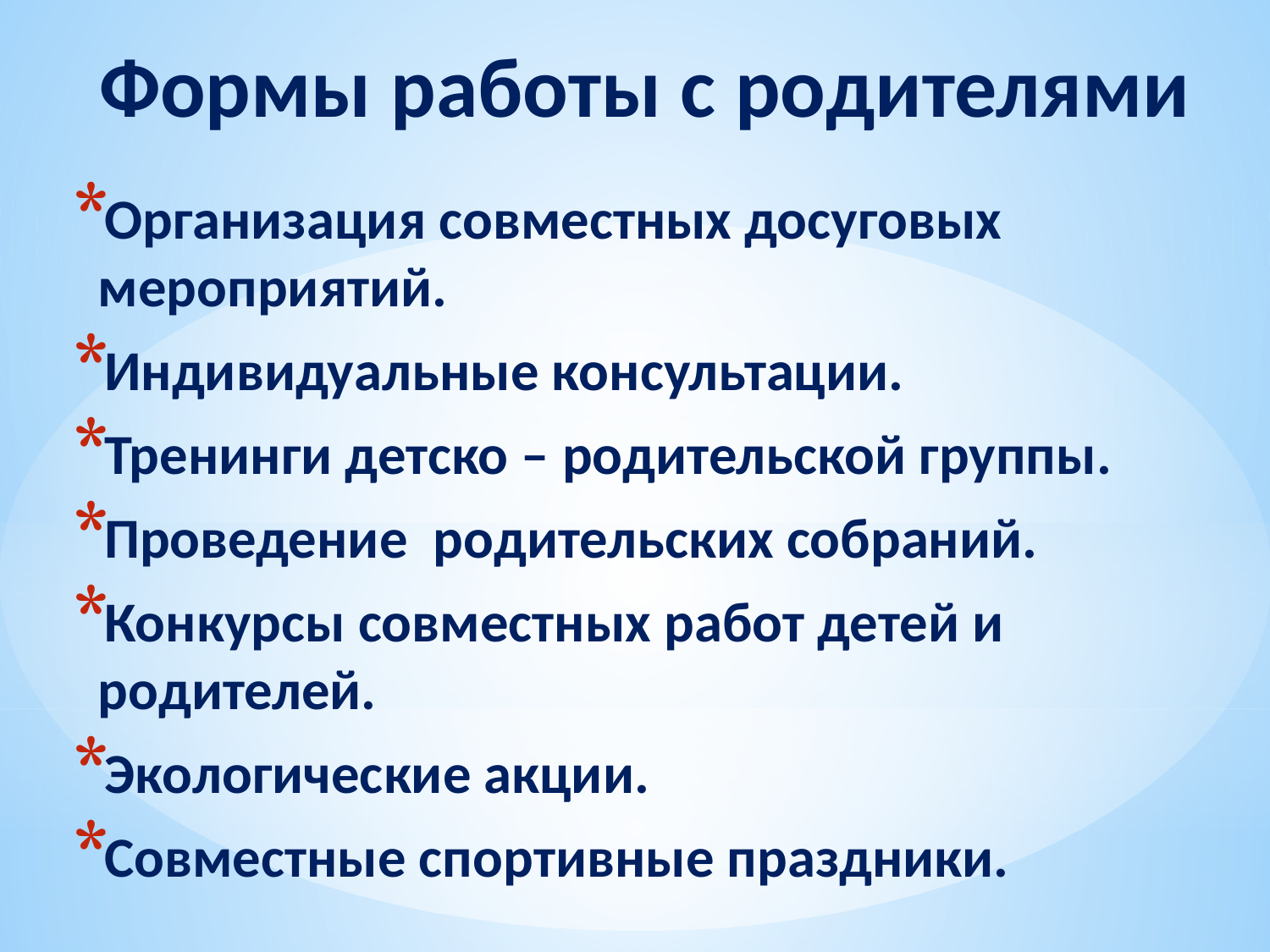

# Формы работы с родителями
Организация совместных досуговых мероприятий.
Индивидуальные консультации.
Тренинги детско – родительской группы.
Проведение  родительских собраний.
Конкурсы совместных работ детей и родителей.
Экологические акции.
Совместные спортивные праздники.